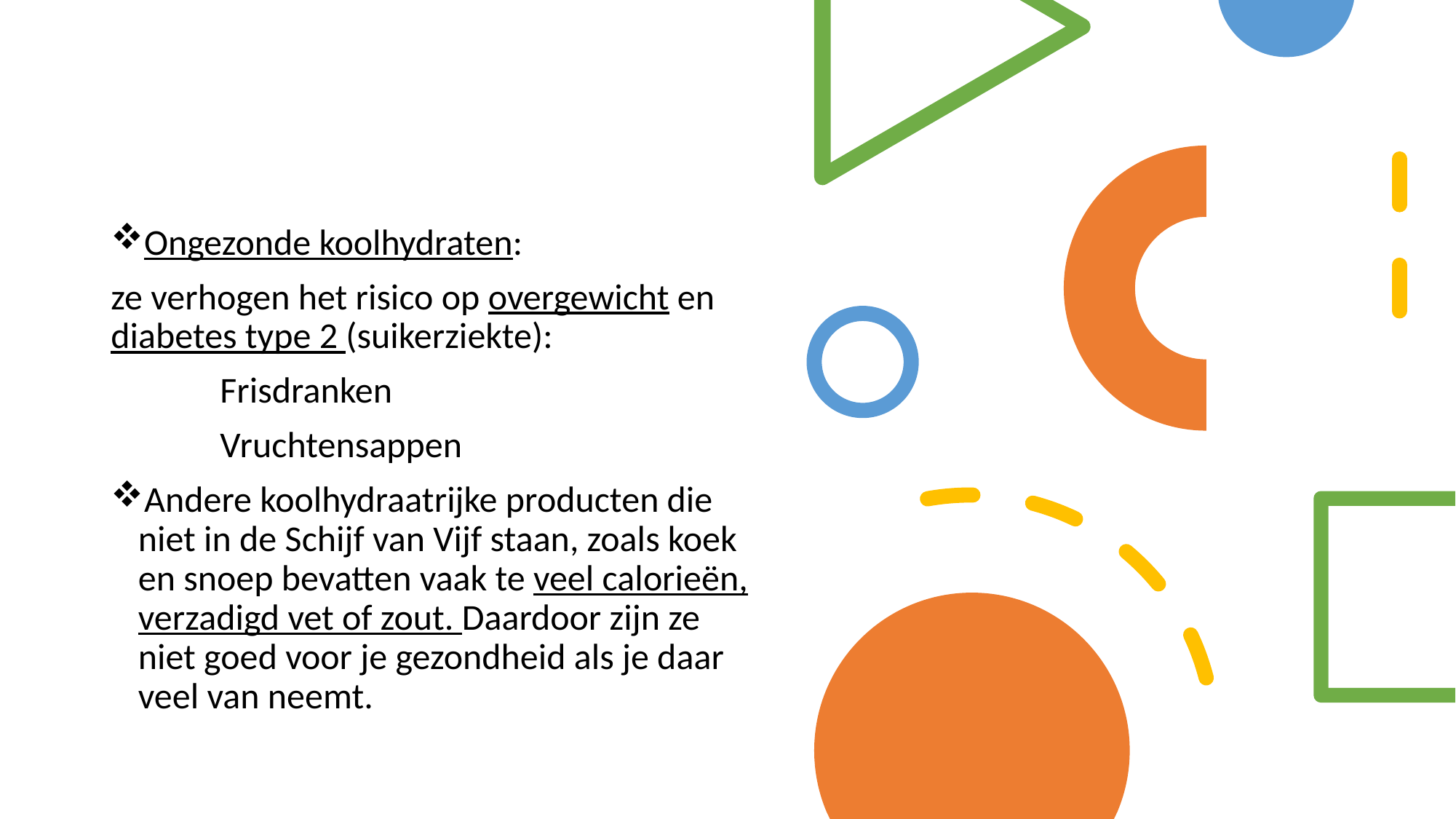

Ongezonde koolhydraten:
ze verhogen het risico op overgewicht en diabetes type 2 (suikerziekte):
	Frisdranken
	Vruchtensappen
Andere koolhydraatrijke producten die niet in de Schijf van Vijf staan, zoals koek en snoep bevatten vaak te veel calorieën, verzadigd vet of zout. Daardoor zijn ze niet goed voor je gezondheid als je daar veel van neemt.